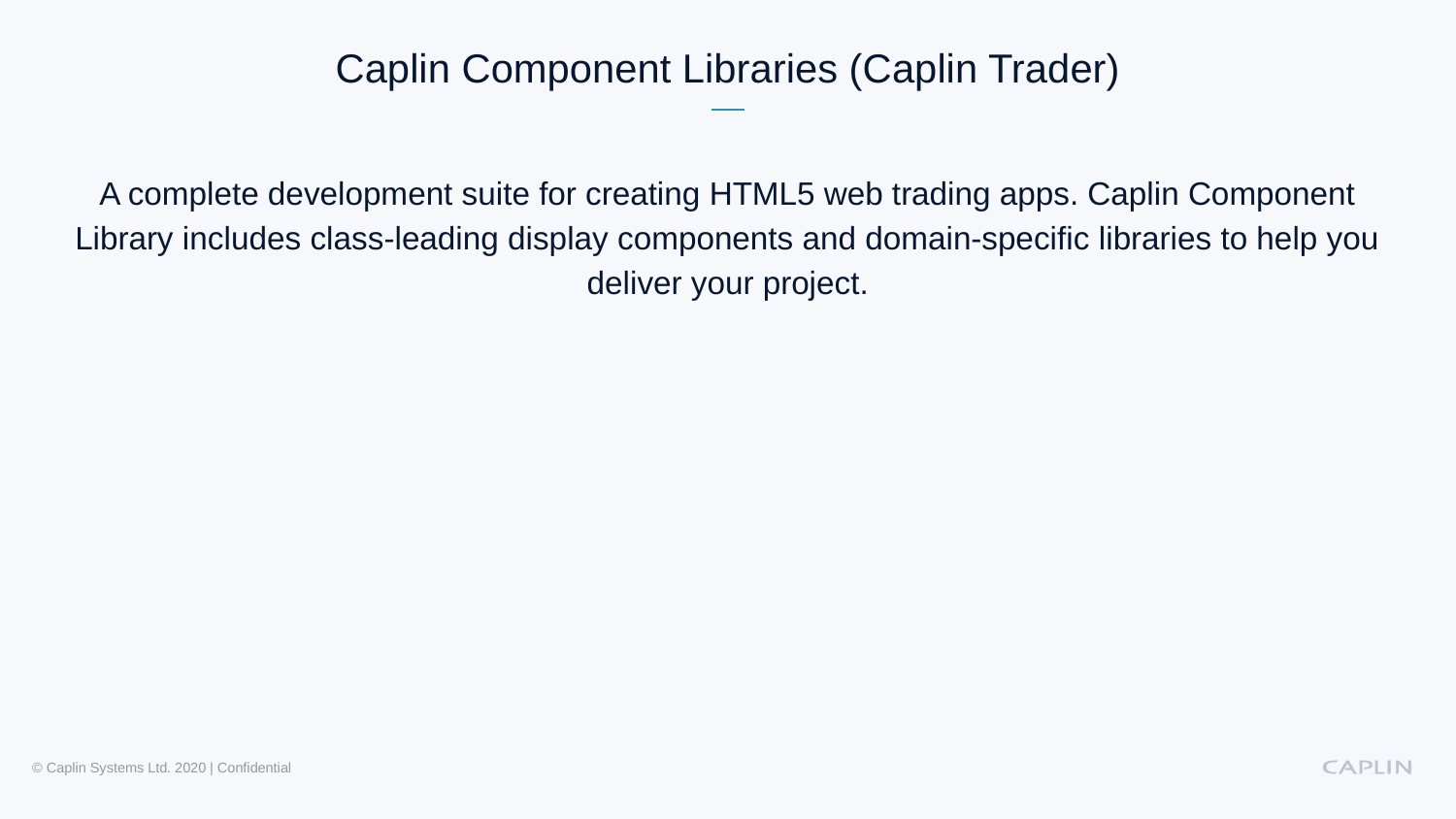

# Caplin Component Libraries (Caplin Trader)
A complete development suite for creating HTML5 web trading apps. Caplin Component Library includes class-leading display components and domain-specific libraries to help you deliver your project.